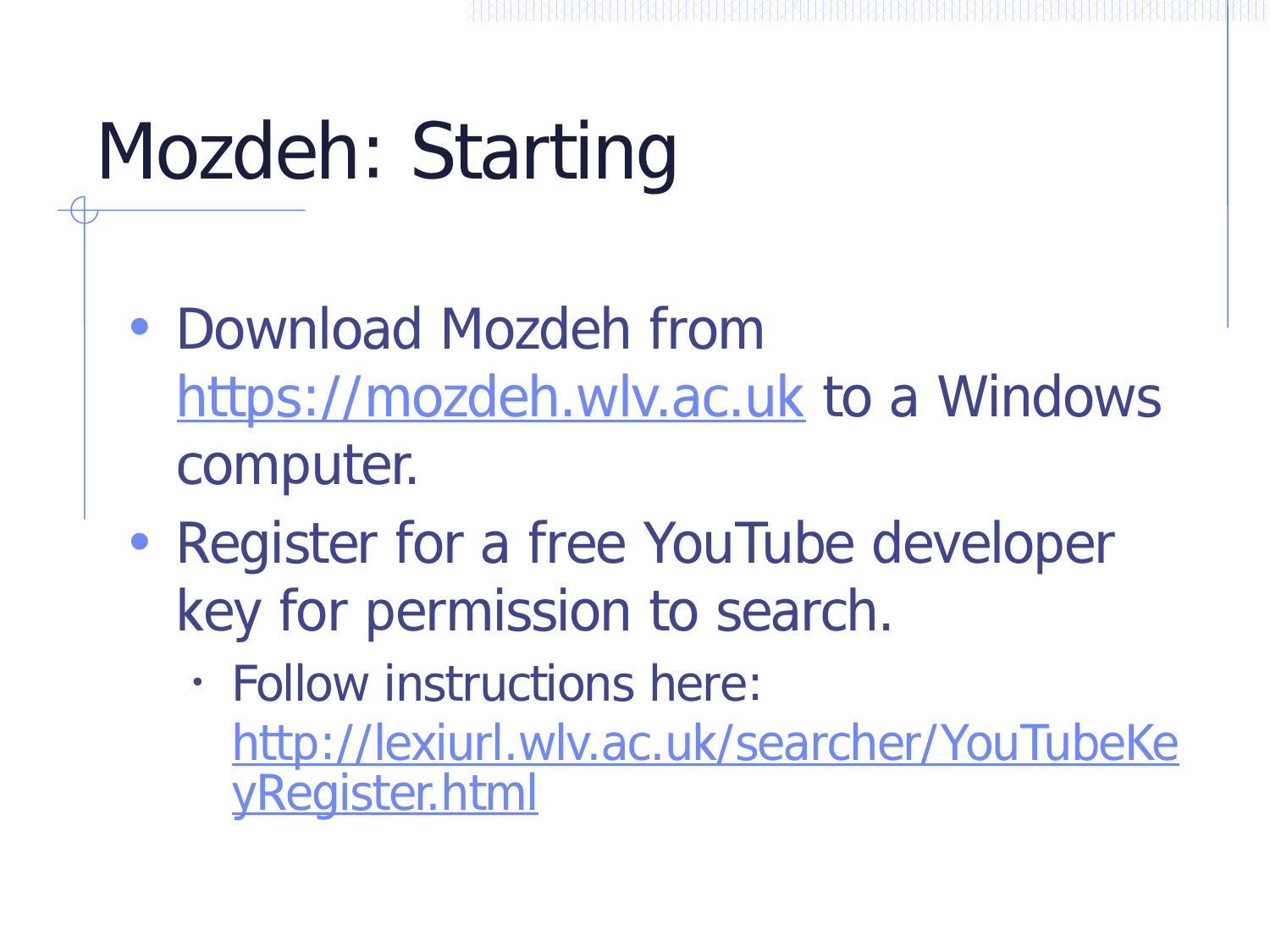

# Mozdeh: Starting
Download Mozdeh from https://mozdeh.wlv.ac.uk to a Windows computer.
Register for a free YouTube developer key for permission to search.
Follow instructions here: http://lexiurl.wlv.ac.uk/searcher/YouTubeKeyRegister.html